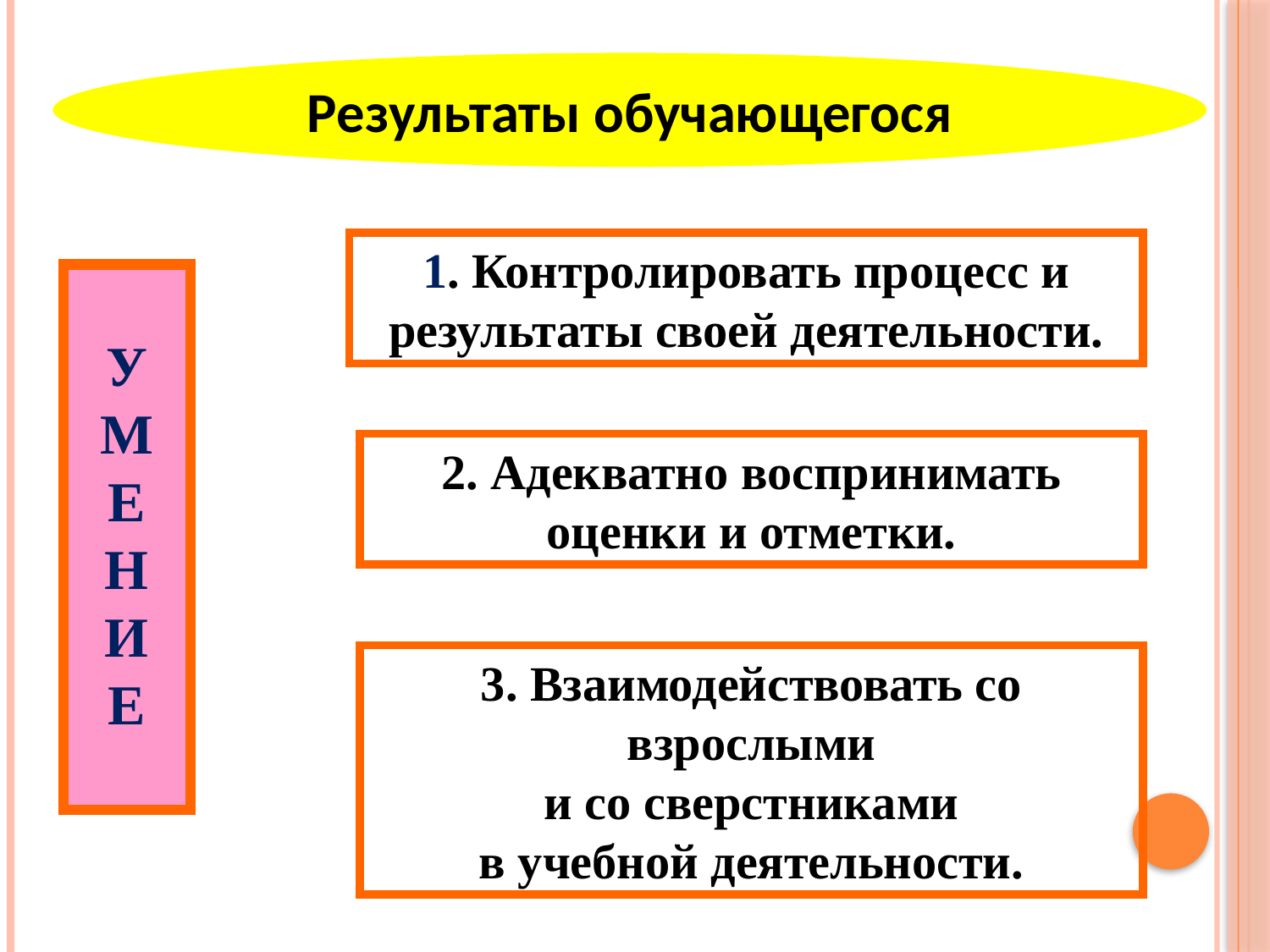

Результаты обучающегося
1. Контролировать процесс и результаты своей деятельности.

У
М
Е
Н
И
Е

2. Адекватно воспринимать оценки и отметки.
3. Взаимодействовать со взрослыми
 и со сверстниками
в учебной деятельности.